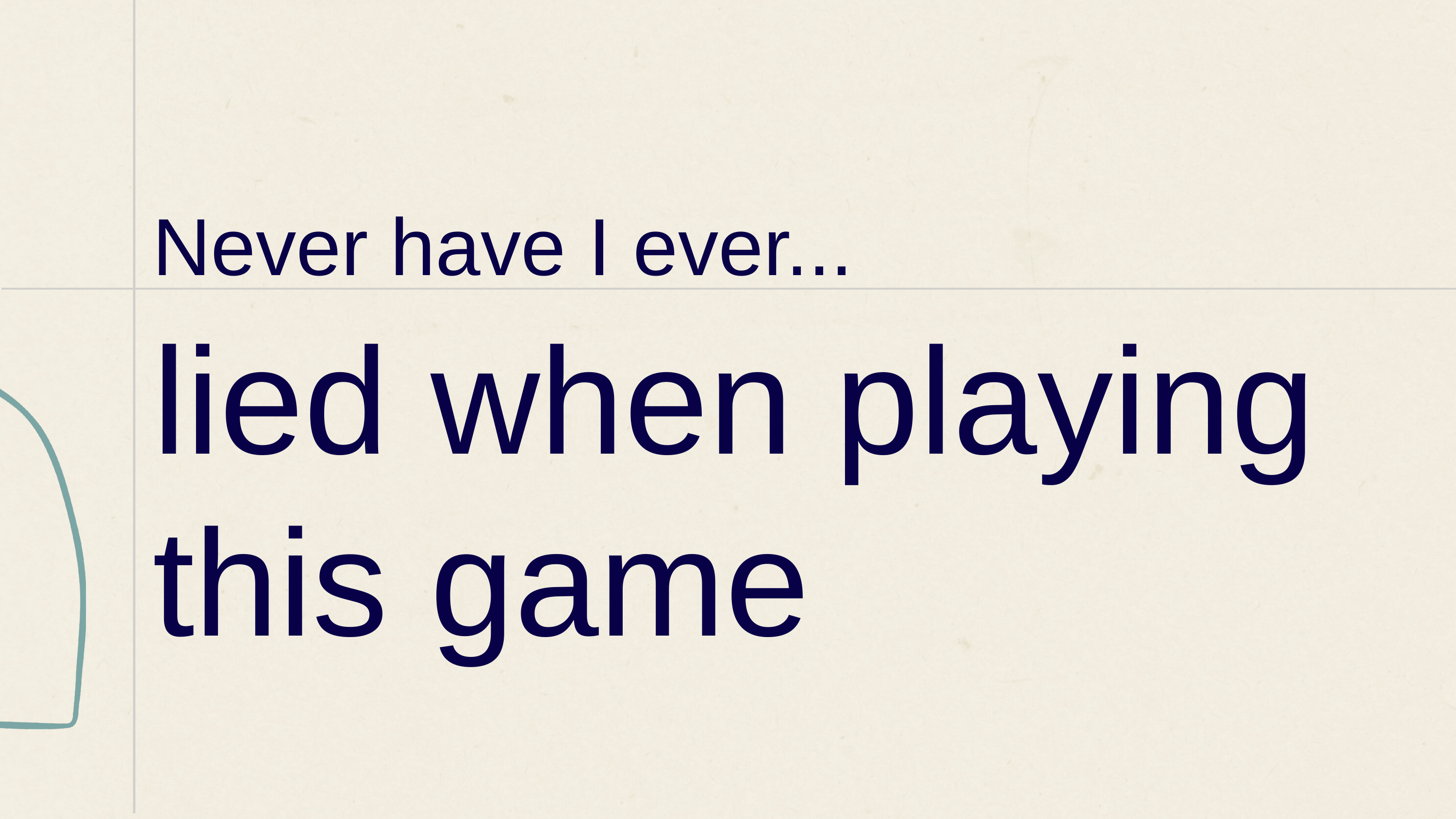

Never have I ever...
lied when playing this game